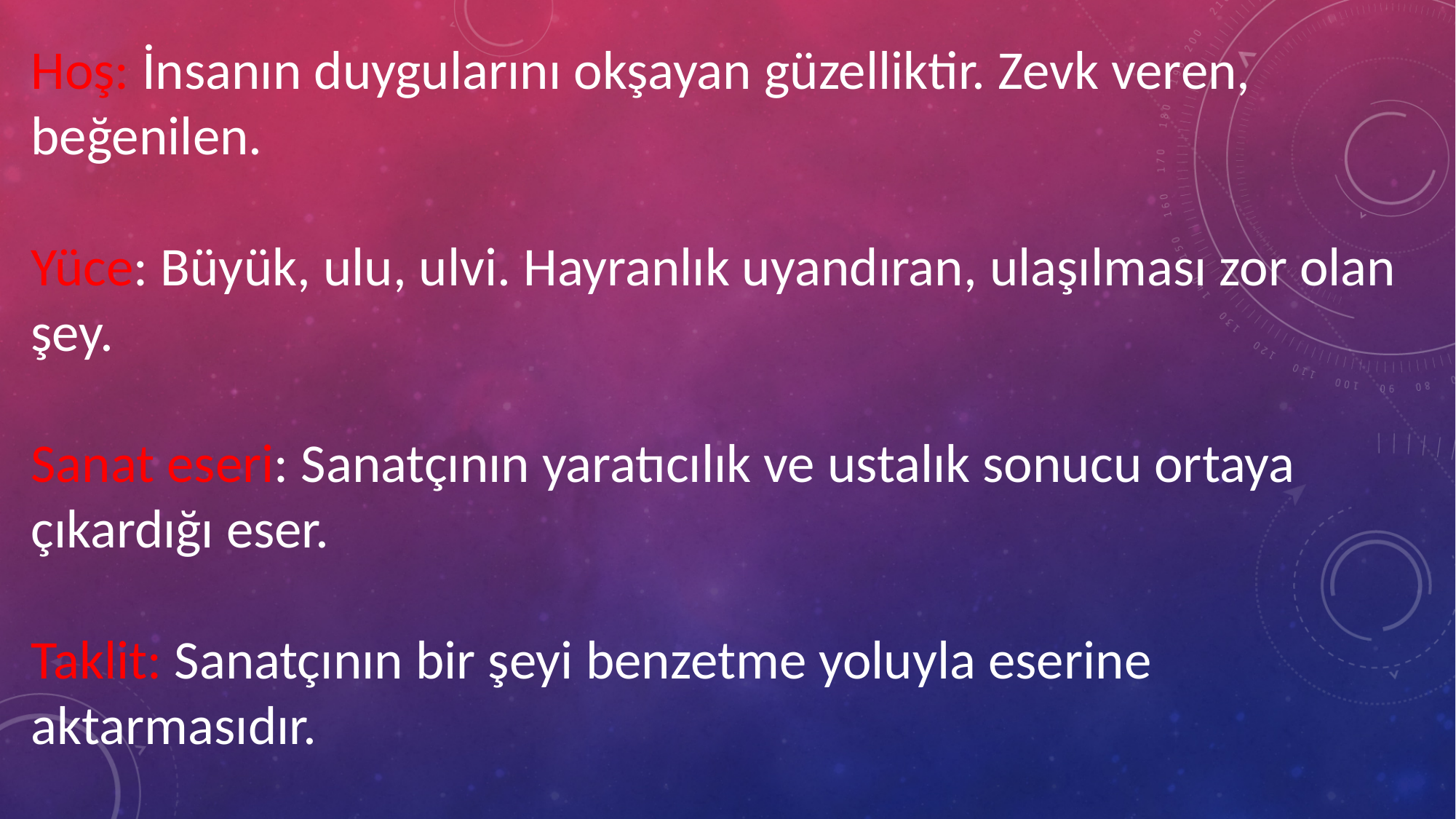

Hoş: İnsanın duygularını okşayan güzelliktir. Zevk veren, beğenilen.

Yüce: Büyük, ulu, ulvi. Hayranlık uyandıran, ulaşılması zor olan şey.

Sanat eseri: Sanatçının yaratıcılık ve ustalık sonucu ortaya çıkardığı eser.

Taklit: Sanatçının bir şeyi benzetme yoluyla eserine aktarmasıdır.